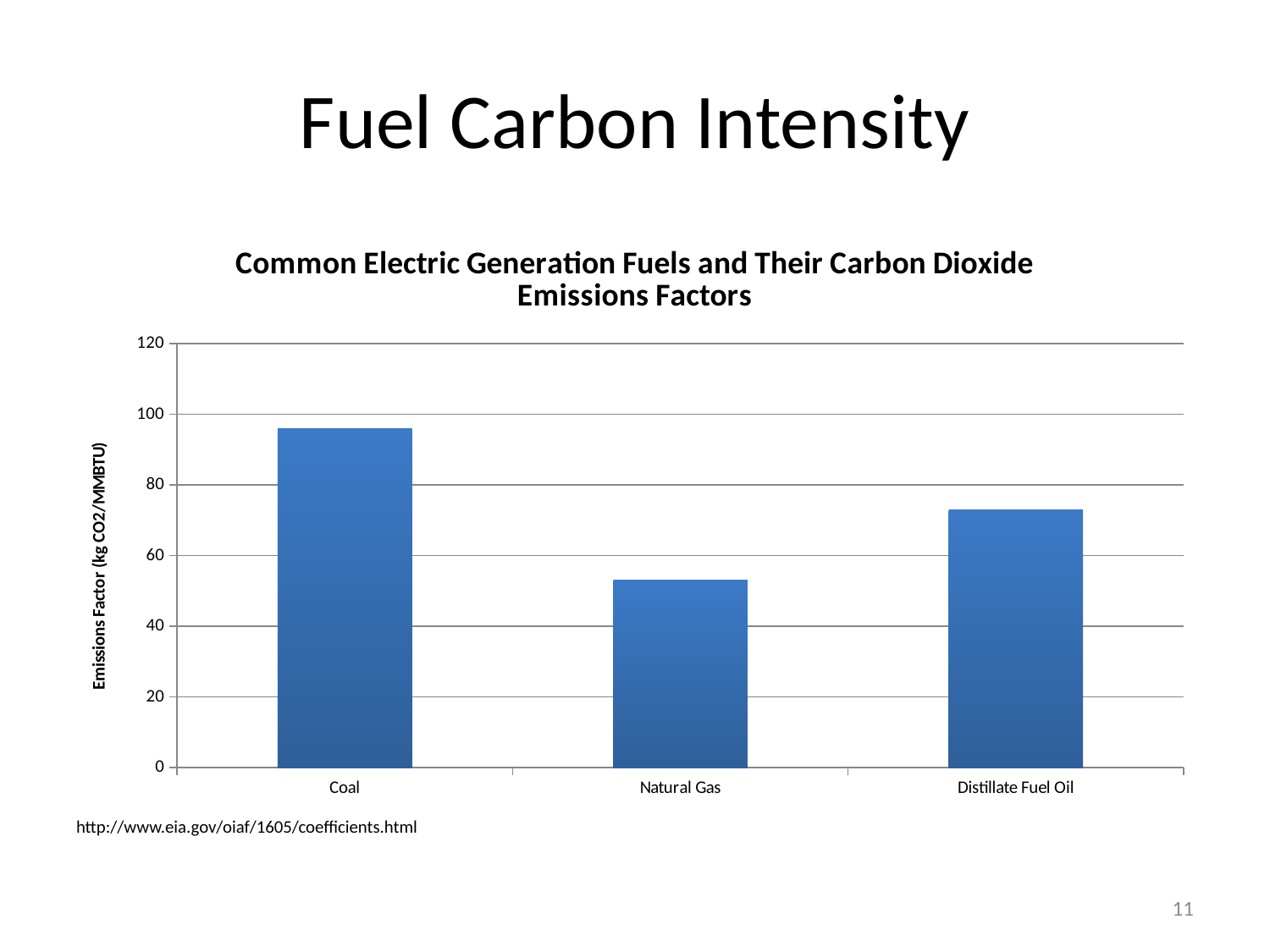

# Fuel Carbon Intensity

### Chart: Common Electric Generation Fuels and Their Carbon Dioxide Emissions Factors

| Category |  |
|---|---|
| Coal | 96.0 |
| Natural Gas | 53.0 |
| Distillate Fuel Oil | 73.0 |
http://www.eia.gov/oiaf/1605/coefficients.html
11